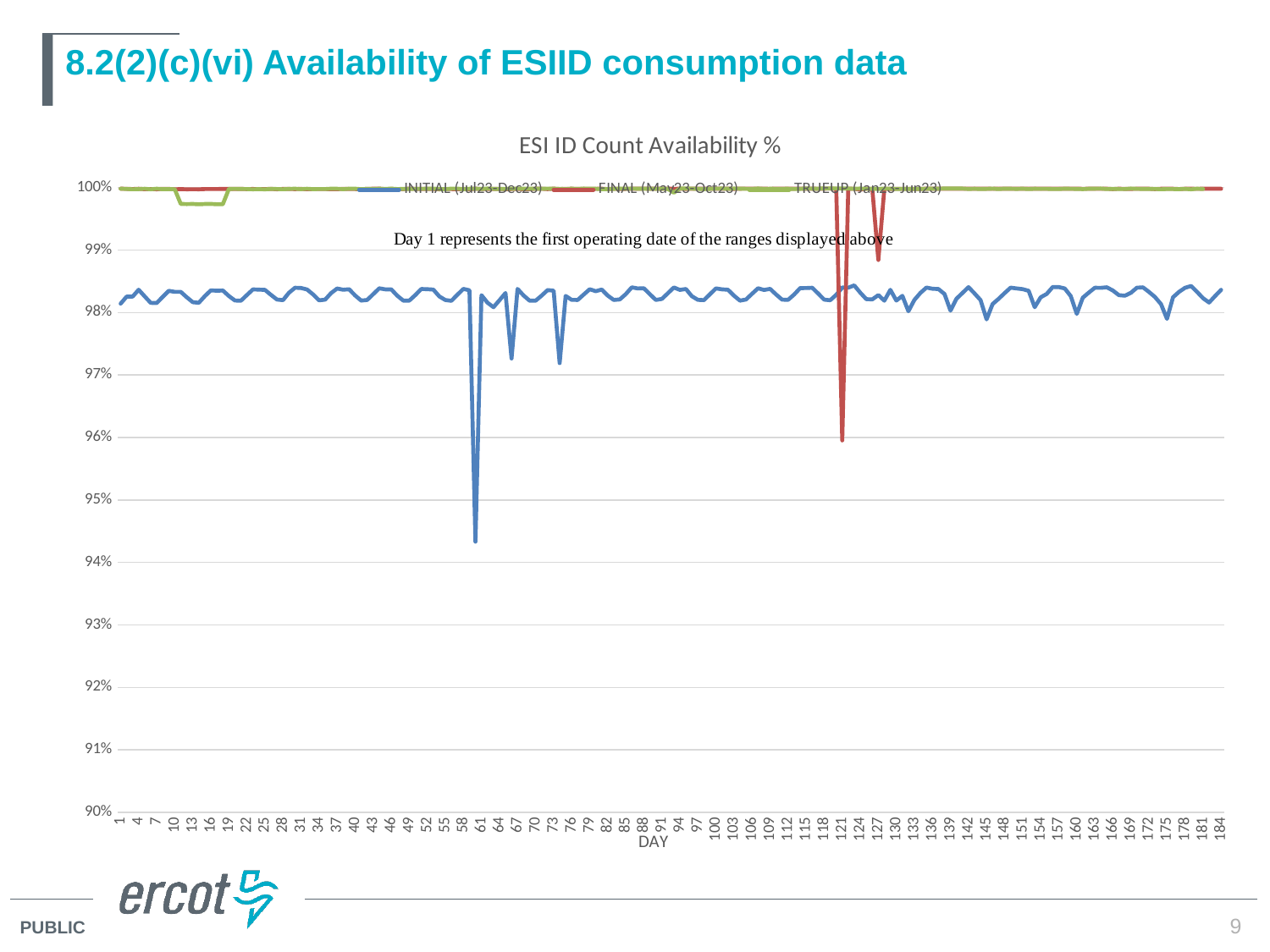

# 8.2(2)(c)(vi) Availability of ESIID consumption data

### Chart: ESI ID Count Availability %

| Category | INITIAL (Jul23-Dec23) | FINAL (May23-Oct23) | TRUEUP (Jan23-Jun23) |
|---|---|---|---|
9